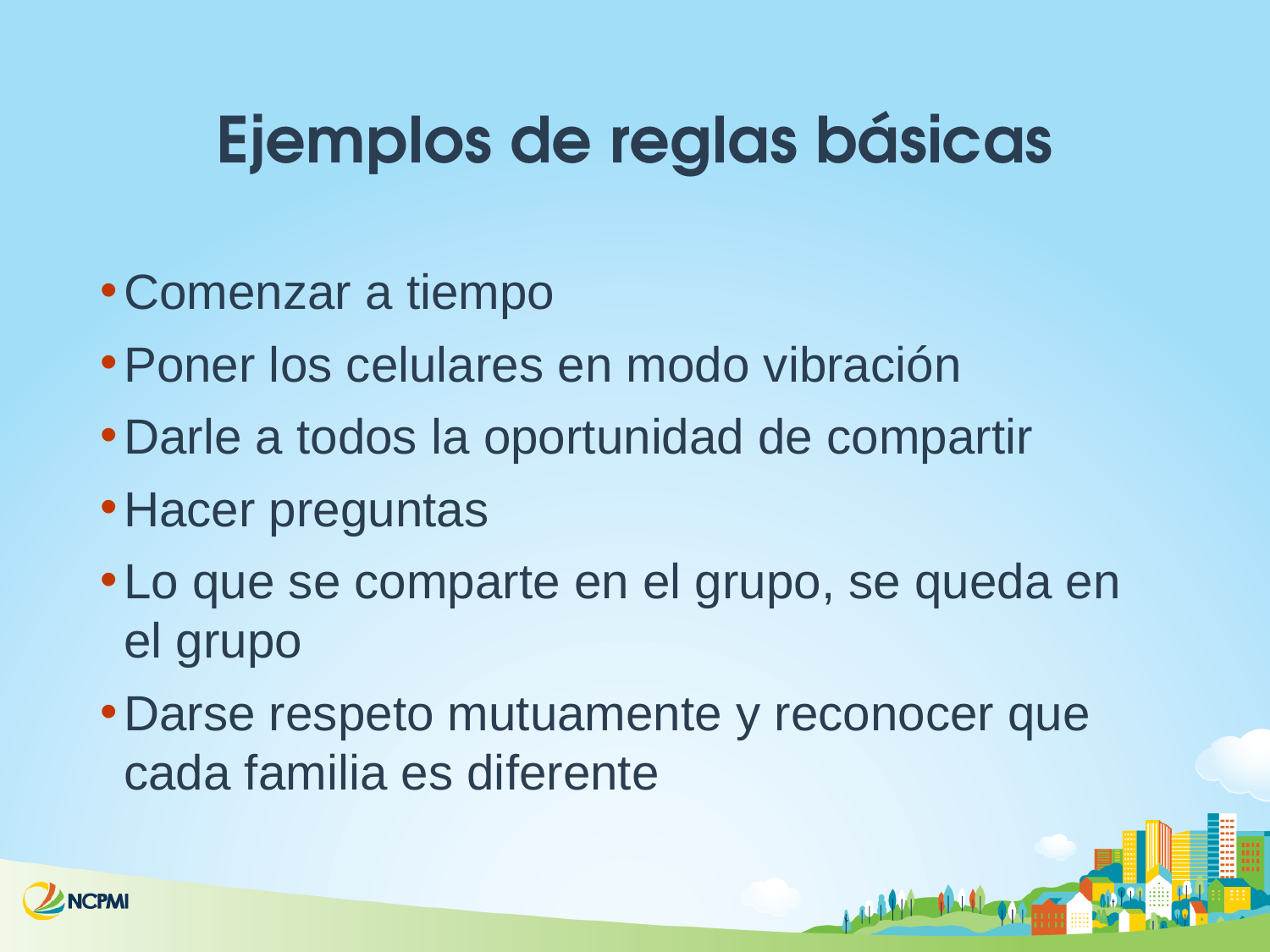

# Ejemplos de reglas básicas
Comenzar a tiempo
Poner los celulares en modo vibración
Darle a todos la oportunidad de compartir
Hacer preguntas
Lo que se comparte en el grupo, se queda en el grupo
Darse respeto mutuamente y reconocer que cada familia es diferente